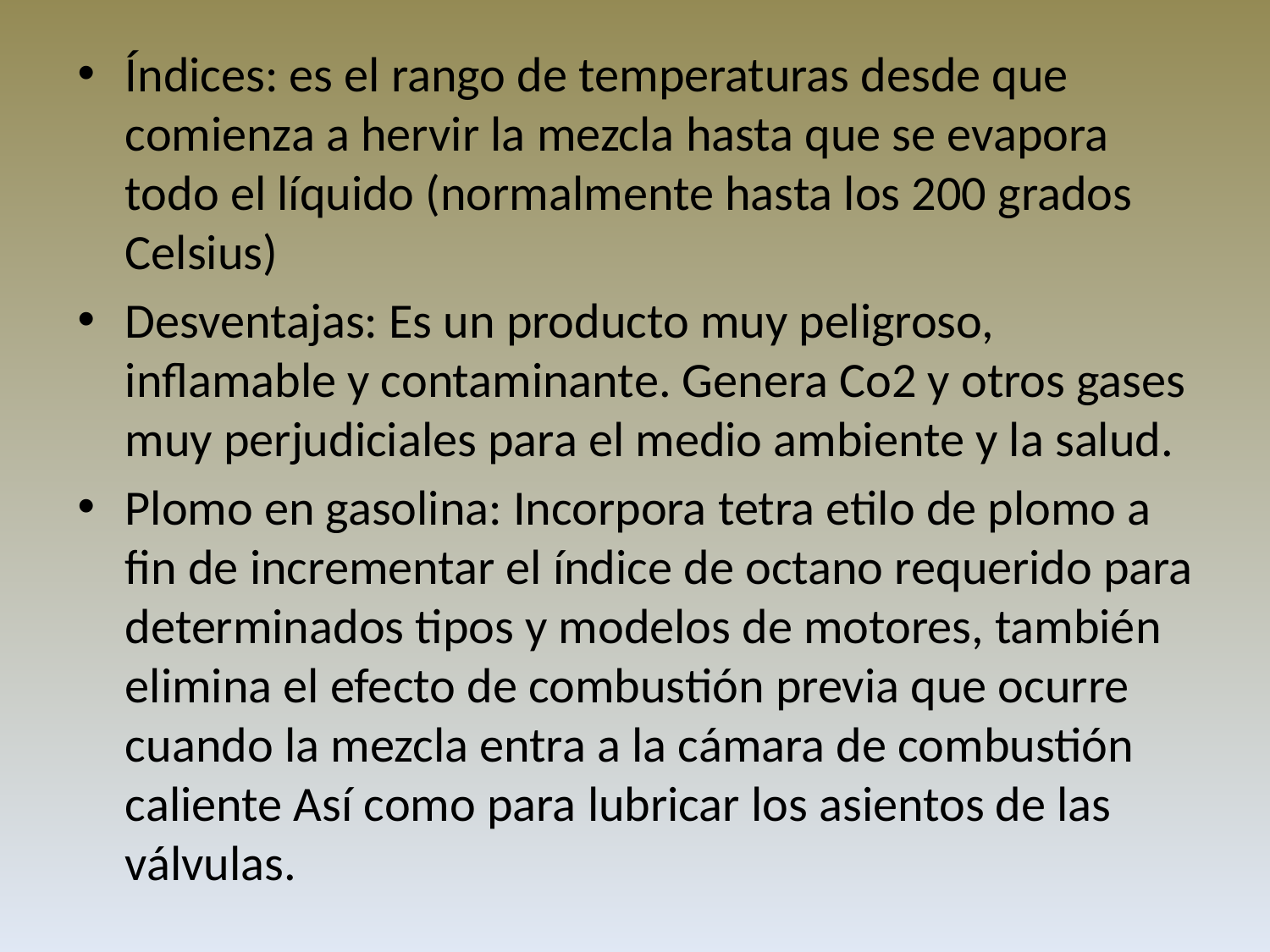

Índices: es el rango de temperaturas desde que comienza a hervir la mezcla hasta que se evapora todo el líquido (normalmente hasta los 200 grados Celsius)
Desventajas: Es un producto muy peligroso, inflamable y contaminante. Genera Co2 y otros gases muy perjudiciales para el medio ambiente y la salud.
Plomo en gasolina: Incorpora tetra etilo de plomo a fin de incrementar el índice de octano requerido para determinados tipos y modelos de motores, también elimina el efecto de combustión previa que ocurre cuando la mezcla entra a la cámara de combustión caliente Así como para lubricar los asientos de las válvulas.